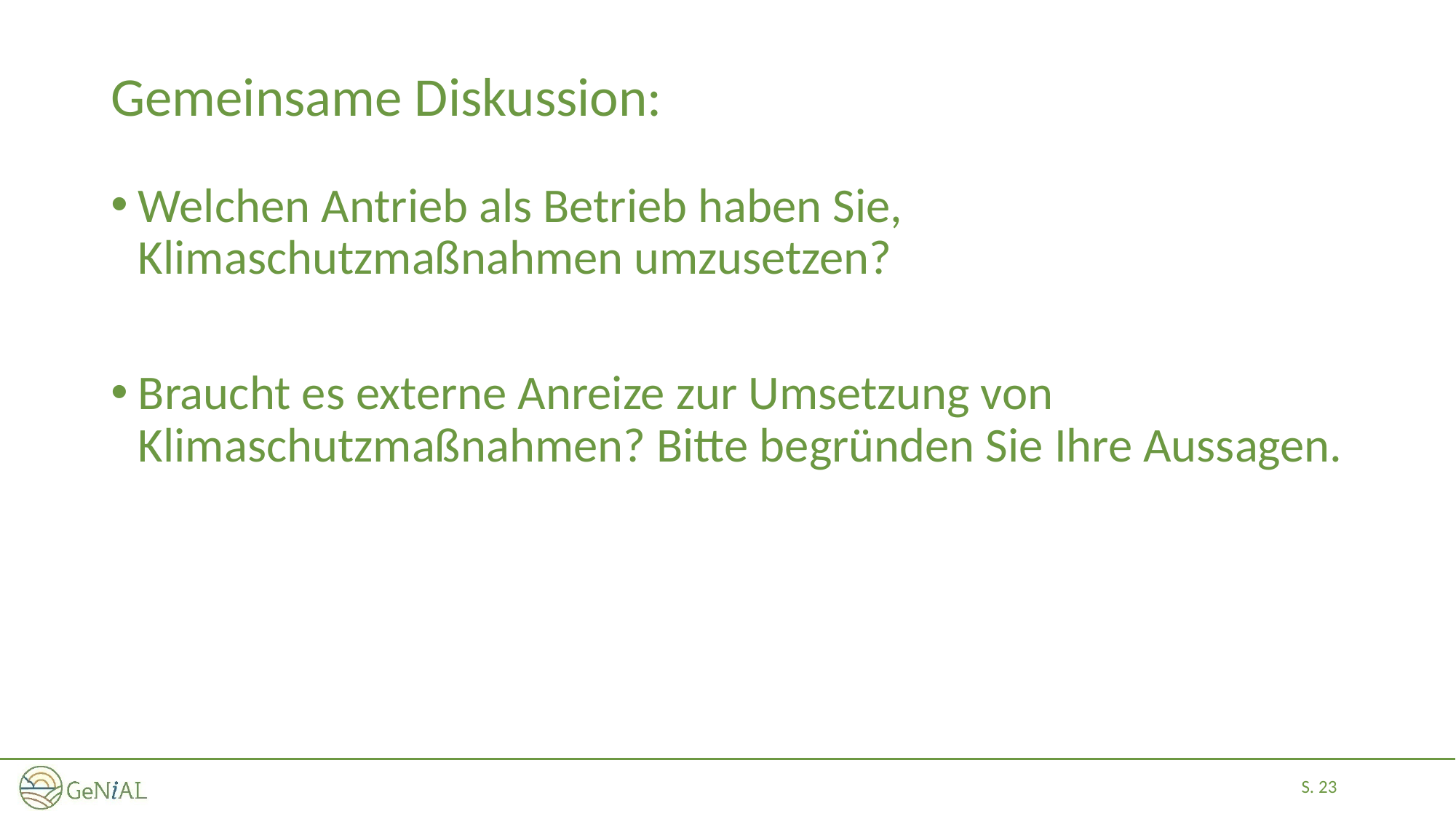

# Gemeinsame Diskussion:
Welchen Antrieb als Betrieb haben Sie, Klimaschutzmaßnahmen umzusetzen?

Braucht es externe Anreize zur Umsetzung von Klimaschutzmaßnahmen? Bitte begründen Sie Ihre Aussagen.